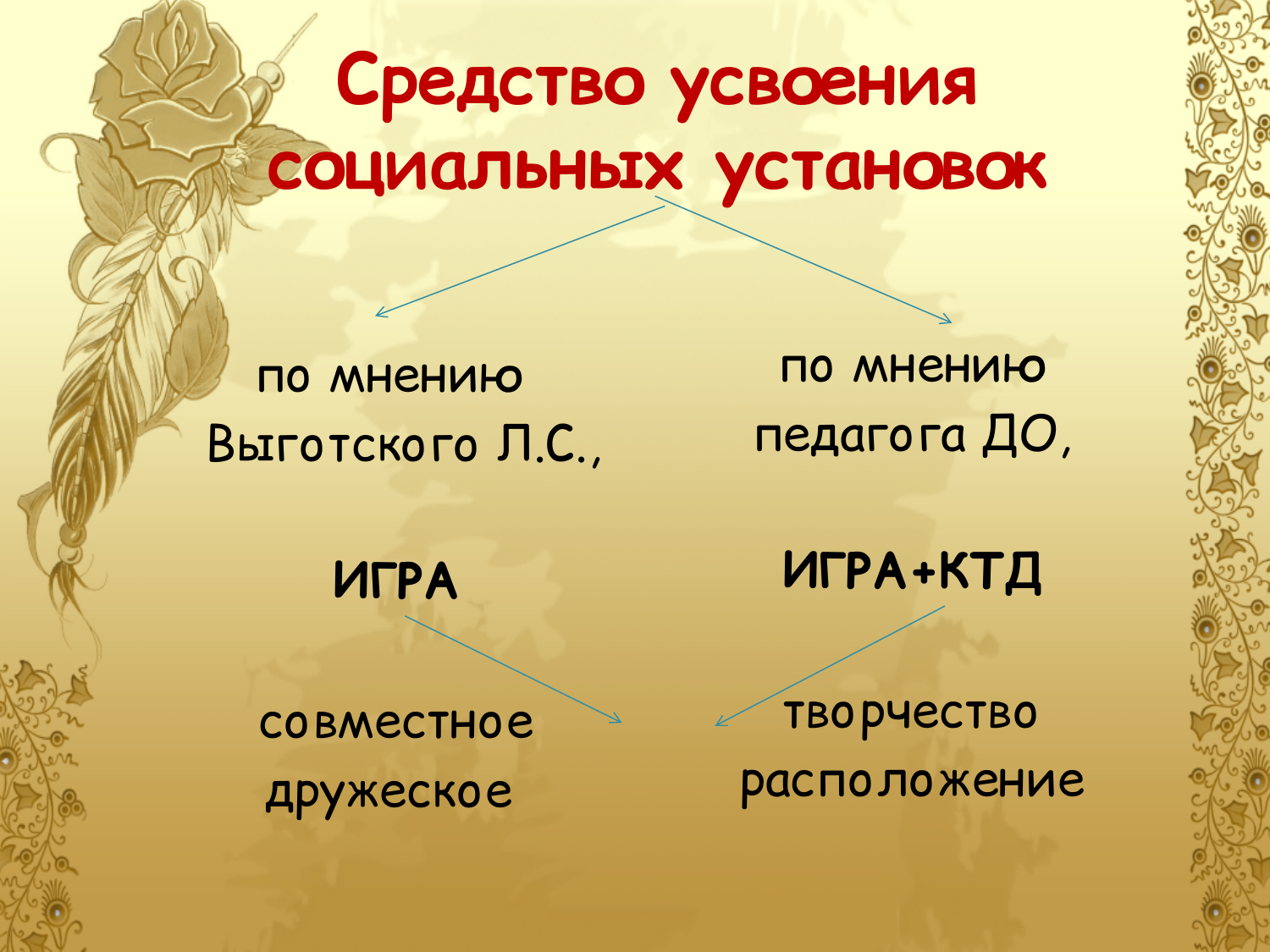

# Средство усвоения социальных установок

по мнению
педагога ДО,

ИГРА+КТД

творчество
расположение
по мнению
 Выготского Л.С.,

ИГРА

совместное
дружеское